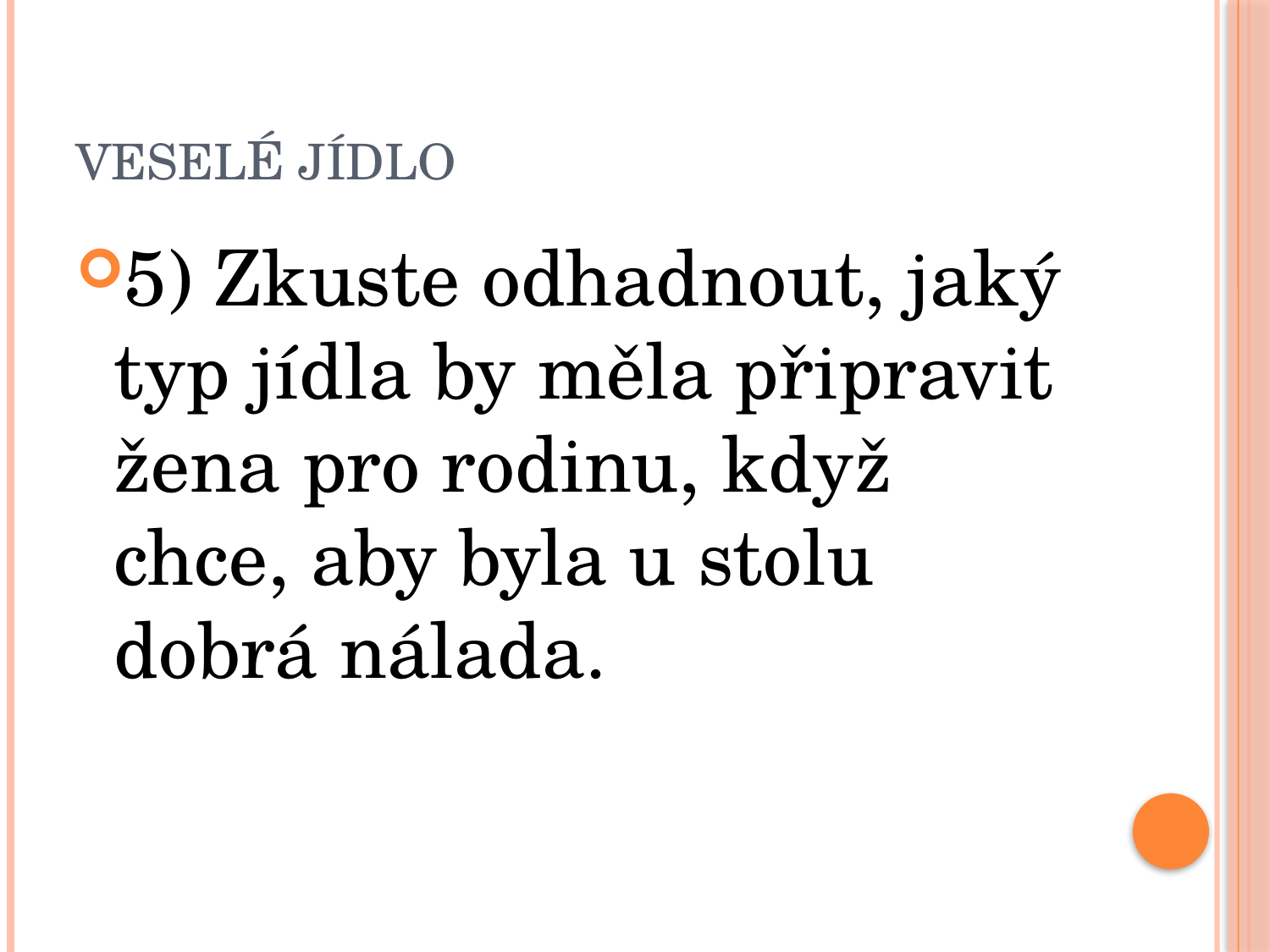

# VeselÉ jídlo
5) Zkuste odhadnout, jaký typ jídla by měla připravit žena pro rodinu, když chce, aby byla u stolu dobrá nálada.